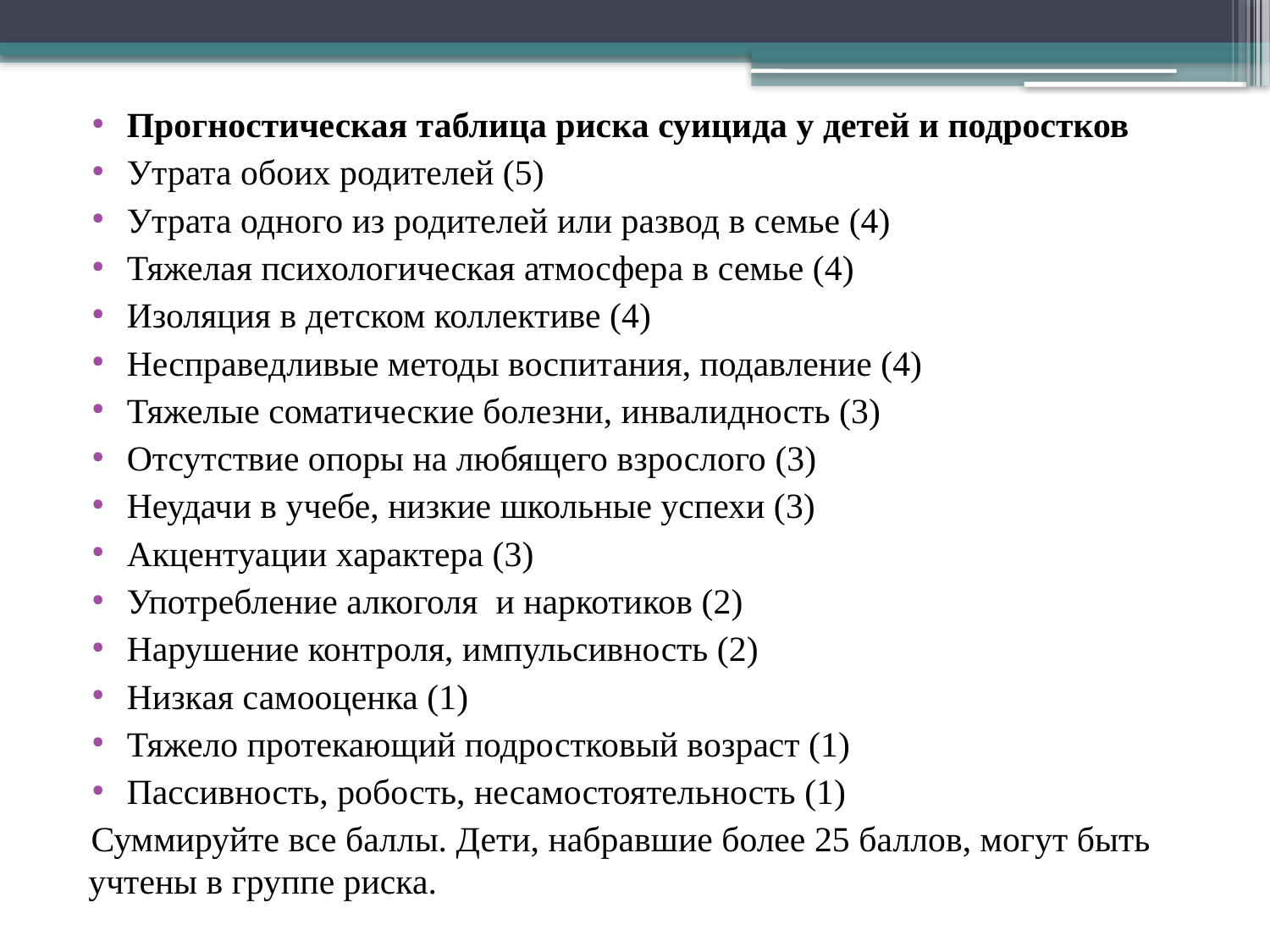

Прогностическая таблица риска суицида у детей и подростков
Утрата обоих родителей (5)
Утрата одного из родителей или развод в семье (4)
Тяжелая психологическая атмосфера в семье (4)
Изоляция в детском коллективе (4)
Несправедливые методы воспитания, подавление (4)
Тяжелые соматические болезни, инвалидность (3)
Отсутствие опоры на любящего взрослого (3)
Неудачи в учебе, низкие школьные успехи (3)
Акцентуации характера (3)
Употребление алкоголя  и наркотиков (2)
Нарушение контроля, импульсивность (2)
Низкая самооценка (1)
Тяжело протекающий подростковый возраст (1)
Пассивность, робость, несамостоятельность (1)
Суммируйте все баллы. Дети, набравшие более 25 баллов, могут быть учтены в группе риска.